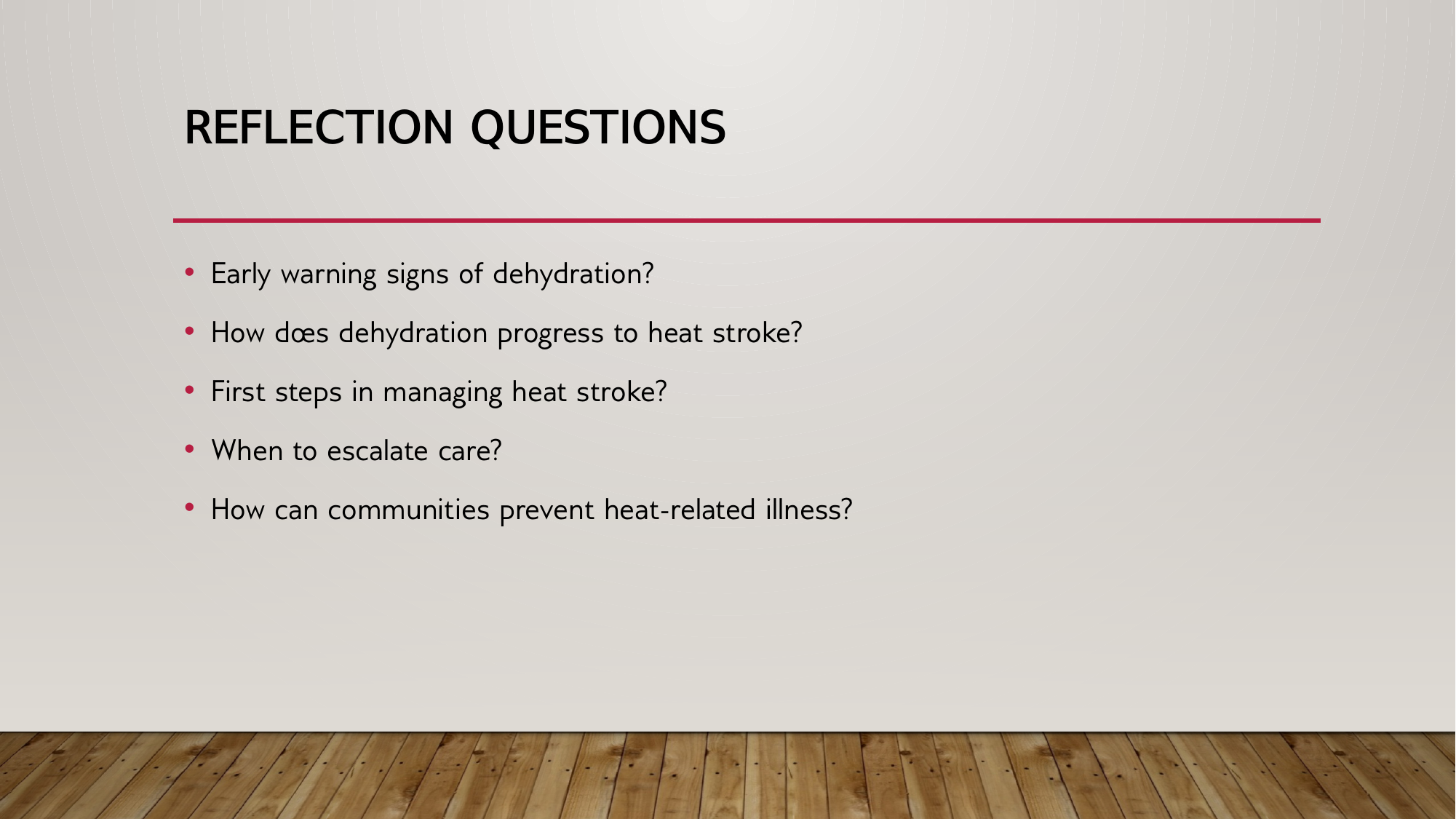

# Reflection Questions
Early warning signs of dehydration?
How does dehydration progress to heat stroke?
First steps in managing heat stroke?
When to escalate care?
How can communities prevent heat-related illness?